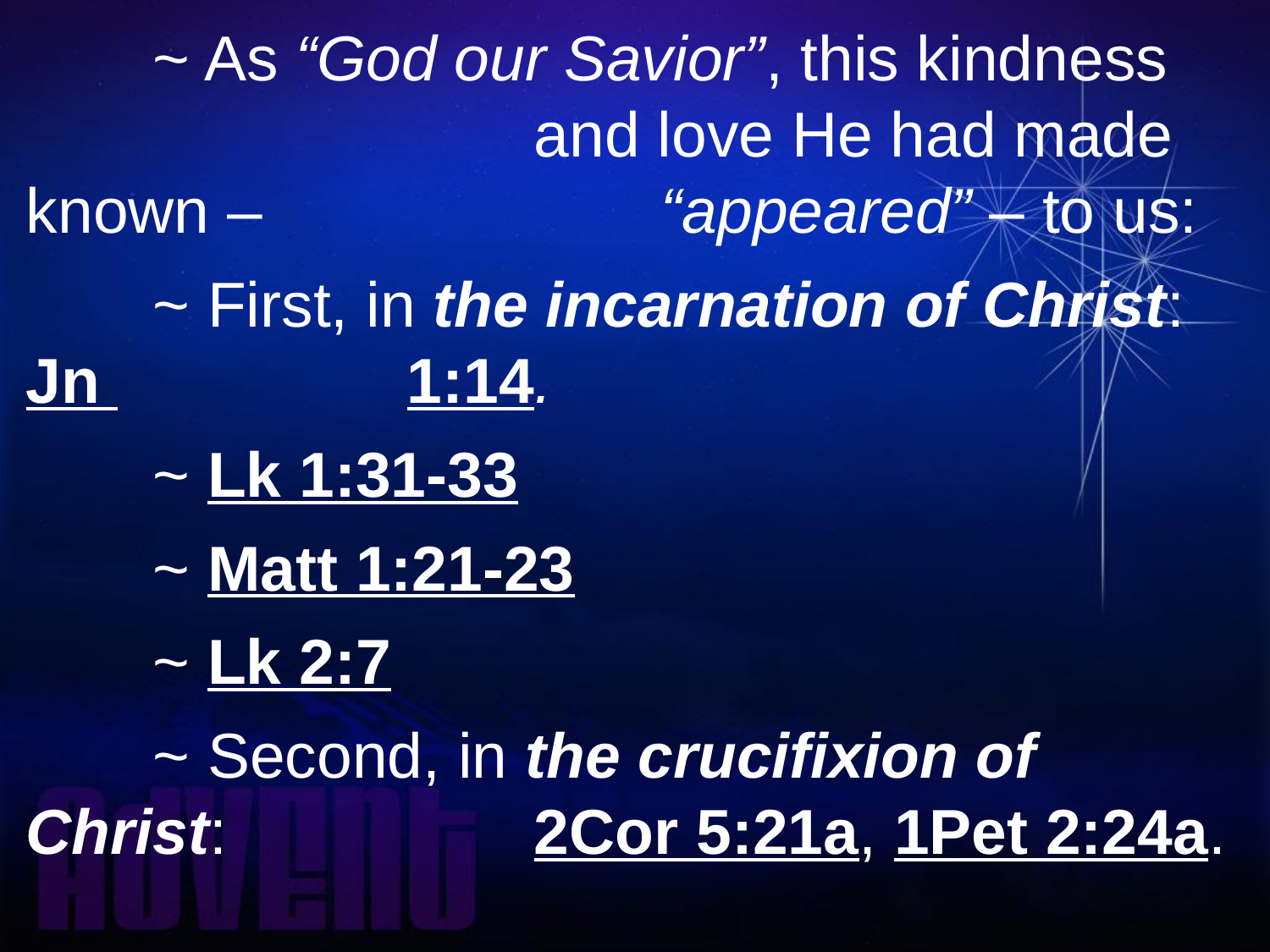

~ As “God our Savior”, this kindness 				and love He had made known – 			“appeared” – to us:
	~ First, in the incarnation of Christ: Jn 			1:14.
	~ Lk 1:31-33
	~ Matt 1:21-23
	~ Lk 2:7
	~ Second, in the crucifixion of Christ: 			2Cor 5:21a, 1Pet 2:24a.